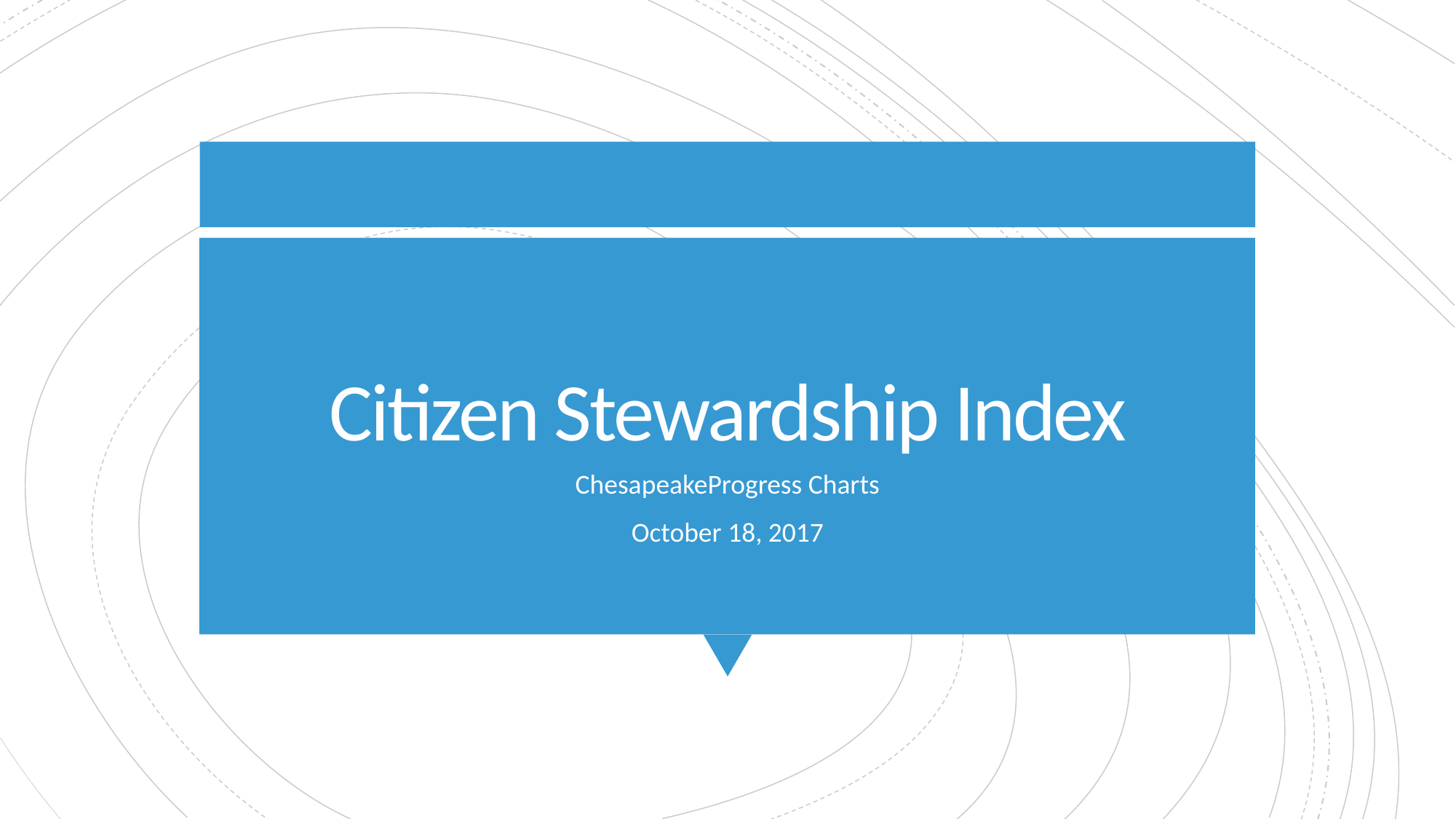

# Citizen Stewardship Index
ChesapeakeProgress Charts
October 18, 2017